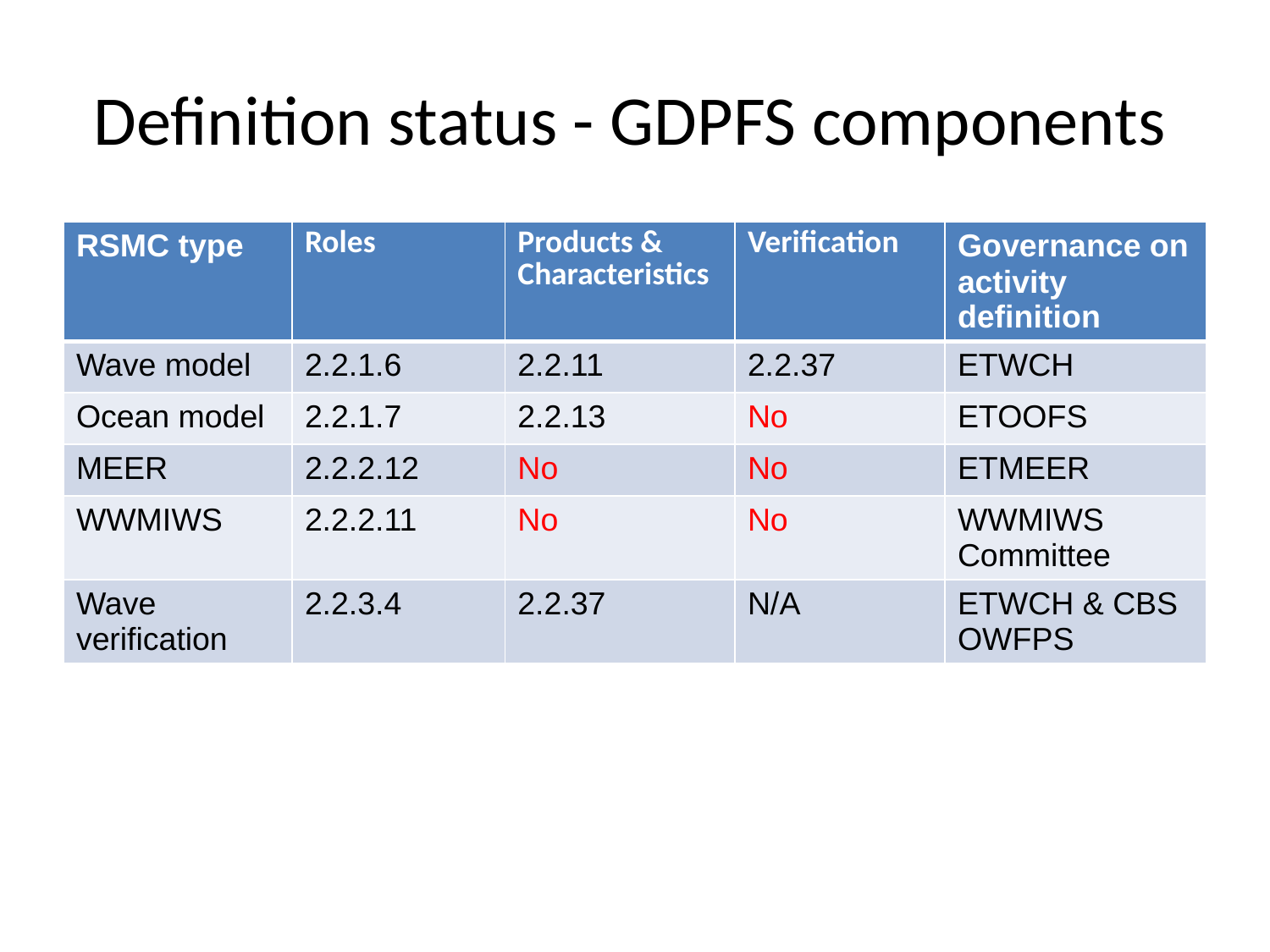

# Definition status - GDPFS components
| RSMC type | Roles | Products & Characteristics | Verification | Governance on activity definition |
| --- | --- | --- | --- | --- |
| Wave model | 2.2.1.6 | 2.2.11 | 2.2.37 | ETWCH |
| Ocean model | 2.2.1.7 | 2.2.13 | No | ETOOFS |
| MEER | 2.2.2.12 | No | No | ETMEER |
| WWMIWS | 2.2.2.11 | No | No | WWMIWS Committee |
| Wave verification | 2.2.3.4 | 2.2.37 | N/A | ETWCH & CBS OWFPS |